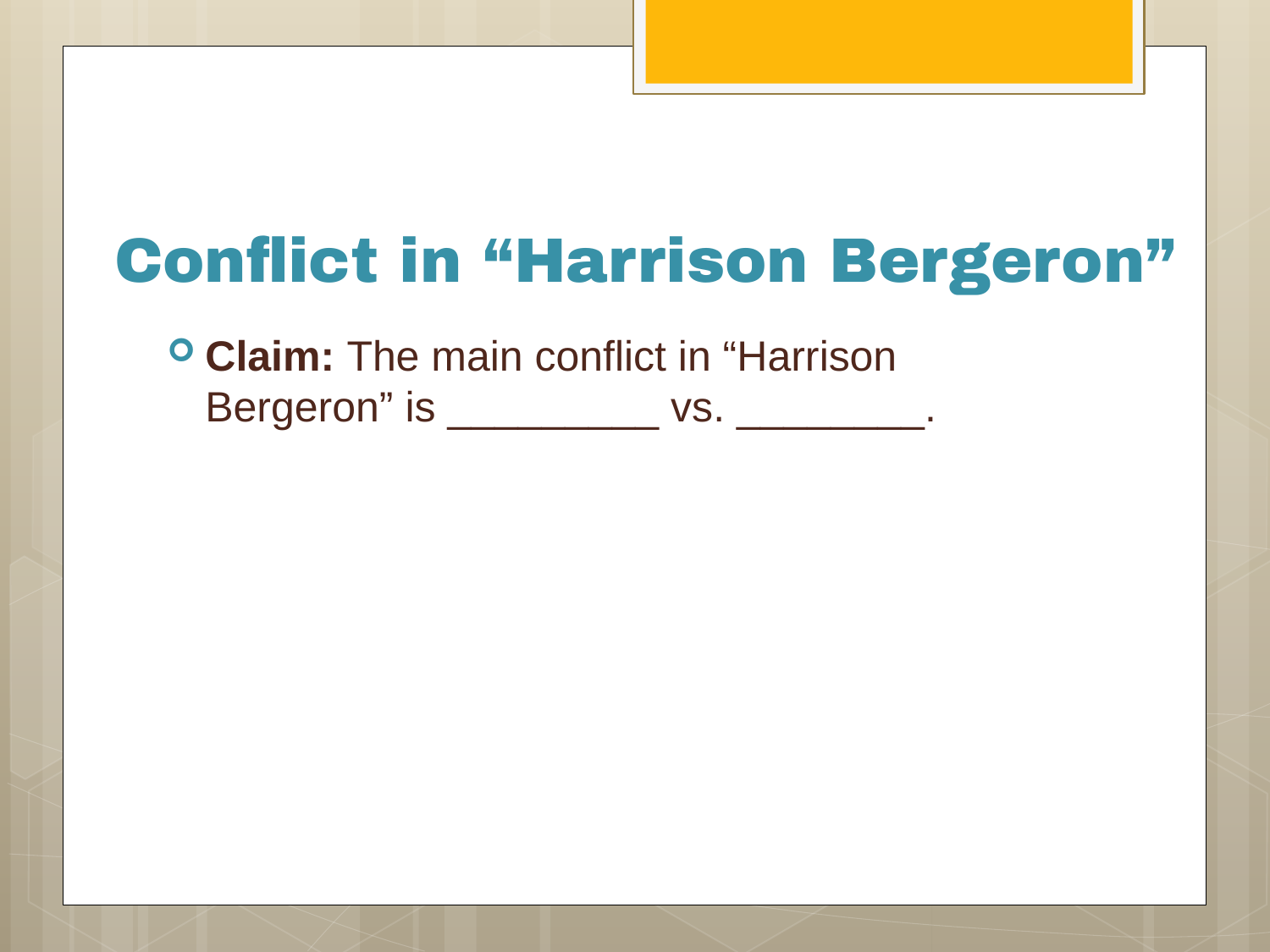

# Conflict in “Harrison Bergeron”
Claim: The main conflict in “Harrison Bergeron” is _________ vs. ________.